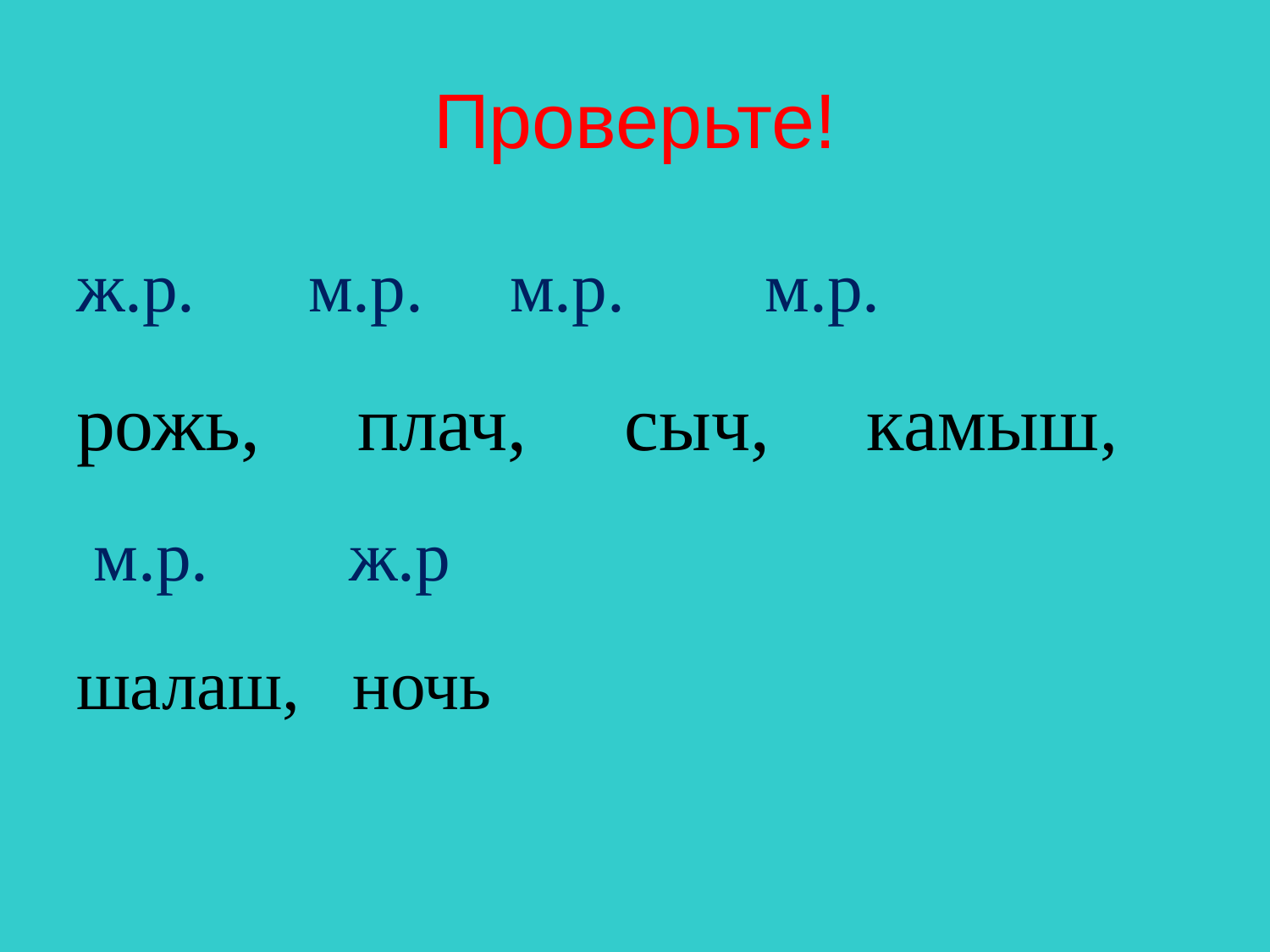

# Проверьте!
ж.р.	      м.р.	   м.р.        м.р.
рожь,     плач,     сыч,     камыш,
 м.р.        ж.р
шалаш,   ночь